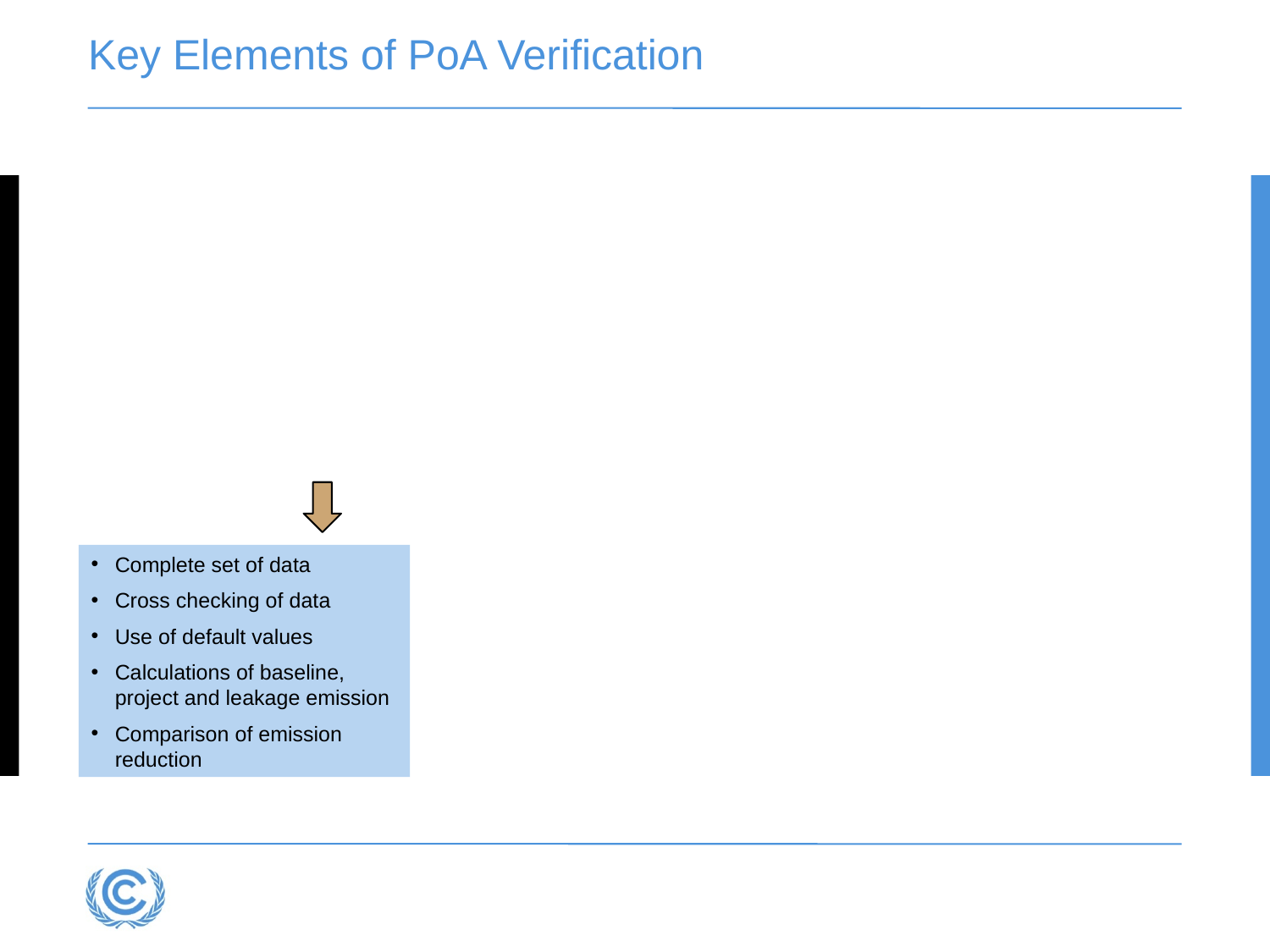

# Key Elements of PoA Verification

Complete set of data
Cross checking of data
Use of default values
Calculations of baseline, project and leakage emission
Comparison of emission reduction